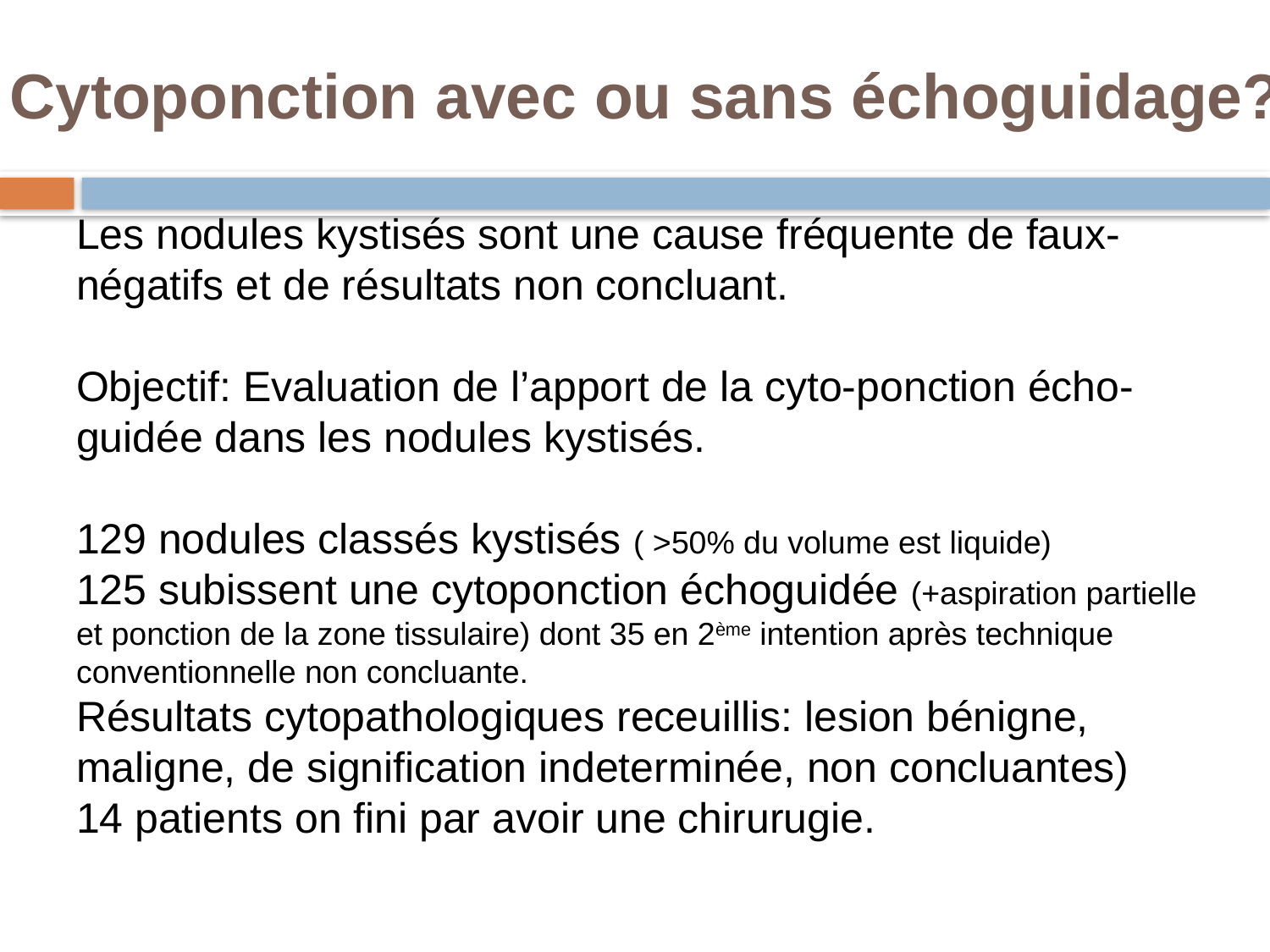

Cytoponction avec ou sans échoguidage?
Les nodules kystisés sont une cause fréquente de faux-négatifs et de résultats non concluant.

Objectif: Evaluation de l’apport de la cyto-ponction écho-guidée dans les nodules kystisés.

129 nodules classés kystisés ( >50% du volume est liquide)
125 subissent une cytoponction échoguidée (+aspiration partielle et ponction de la zone tissulaire) dont 35 en 2ème intention après technique conventionnelle non concluante.
Résultats cytopathologiques receuillis: lesion bénigne, maligne, de signification indeterminée, non concluantes)
14 patients on fini par avoir une chirurugie.